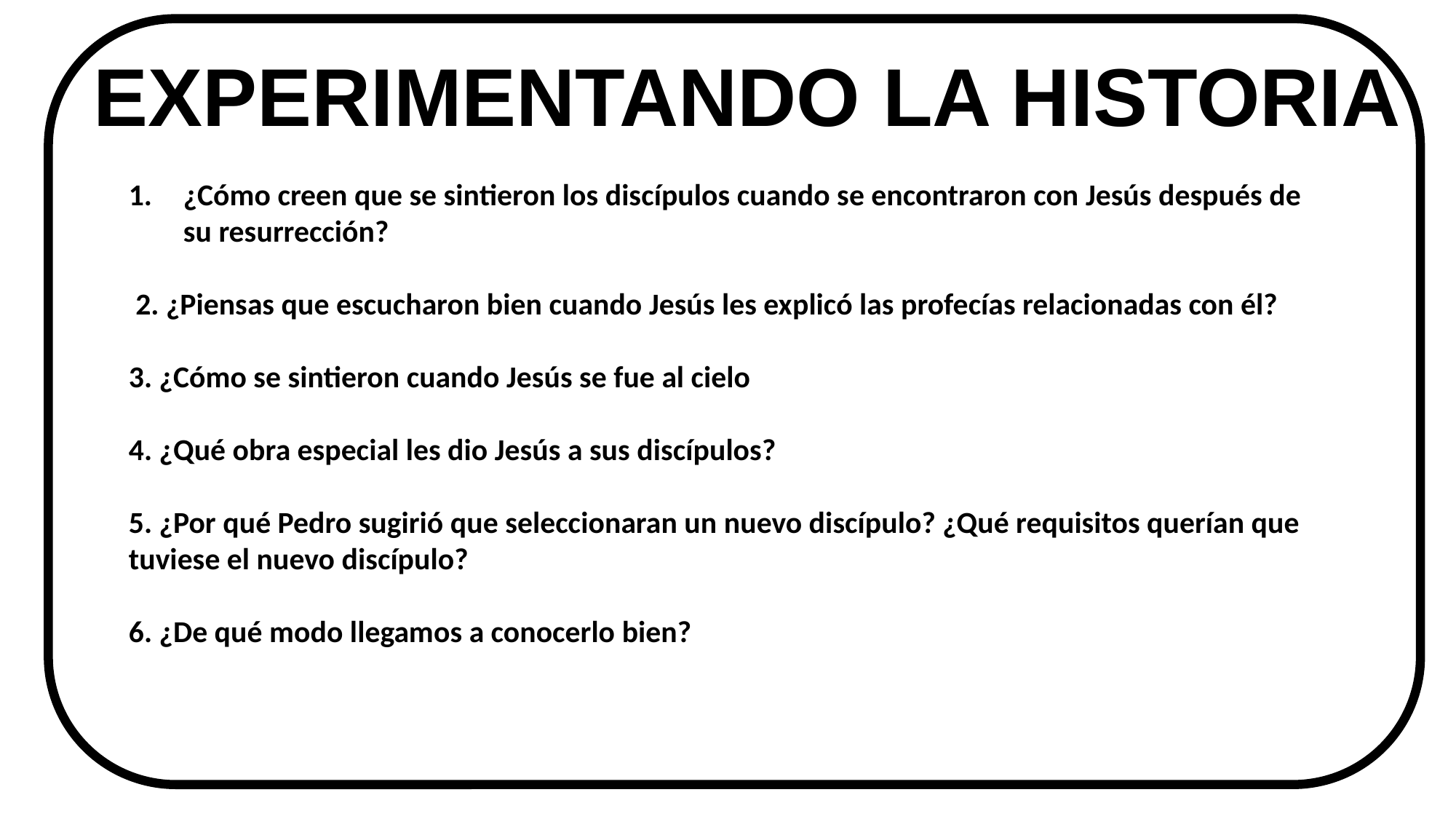

EXPERIMENTANDO LA HISTORIA
#
¿Cómo creen que se sintieron los discípulos cuando se encontraron con Jesús después de su resurrección?

 2. ¿Piensas que escucharon bien cuando Jesús les explicó las profecías relacionadas con él?

3. ¿Cómo se sintieron cuando Jesús se fue al cielo

4. ¿Qué obra especial les dio Jesús a sus discípulos?

5. ¿Por qué Pedro sugirió que seleccionaran un nuevo discípulo? ¿Qué requisitos querían que   tuviese el nuevo discípulo?

6. ¿De qué modo llegamos a conocerlo bien?